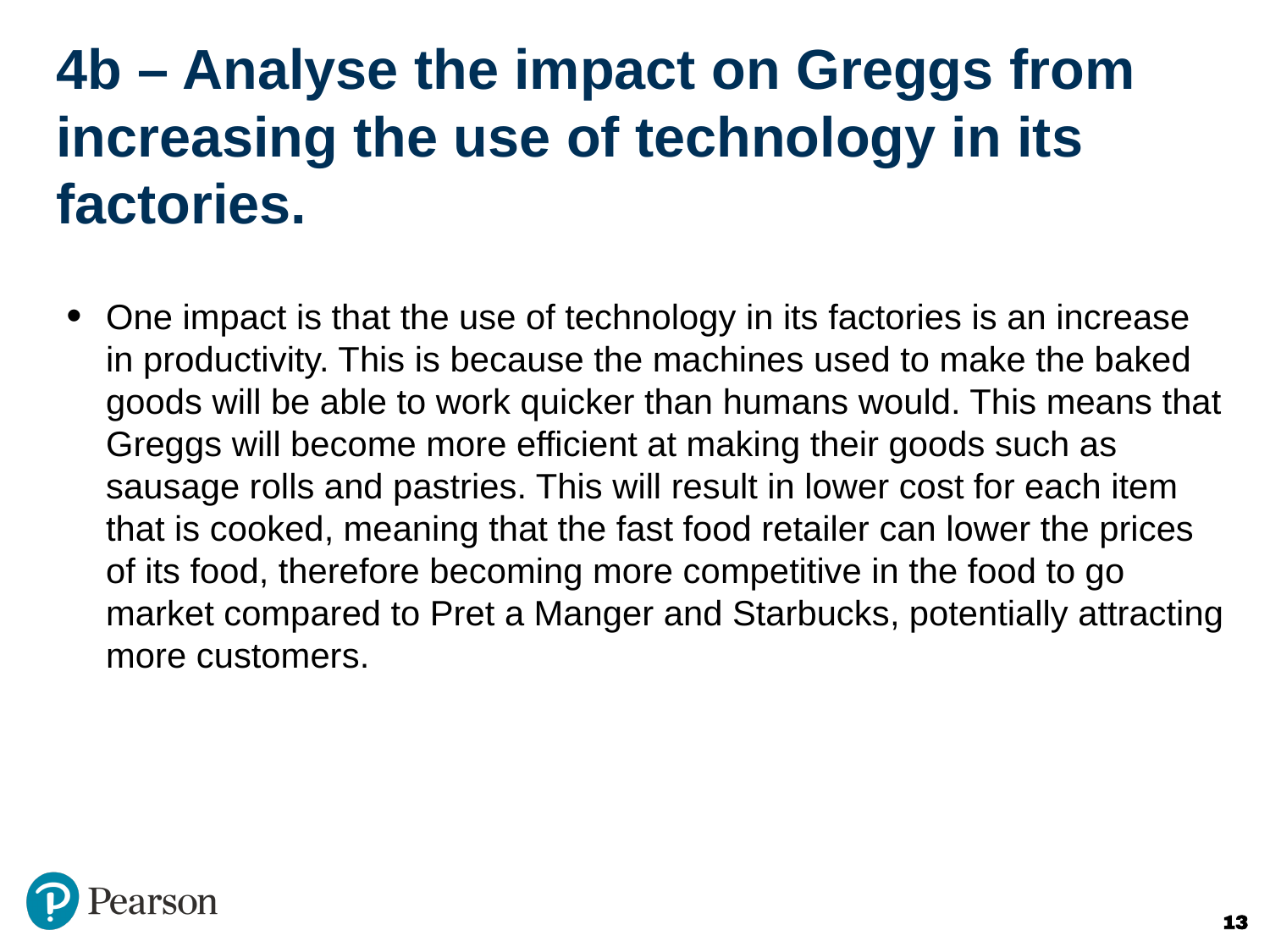

# 4b – Analyse the impact on Greggs from increasing the use of technology in its factories.
One impact is that the use of technology in its factories is an increase in productivity. This is because the machines used to make the baked goods will be able to work quicker than humans would. This means that Greggs will become more efficient at making their goods such as sausage rolls and pastries. This will result in lower cost for each item that is cooked, meaning that the fast food retailer can lower the prices of its food, therefore becoming more competitive in the food to go market compared to Pret a Manger and Starbucks, potentially attracting more customers.